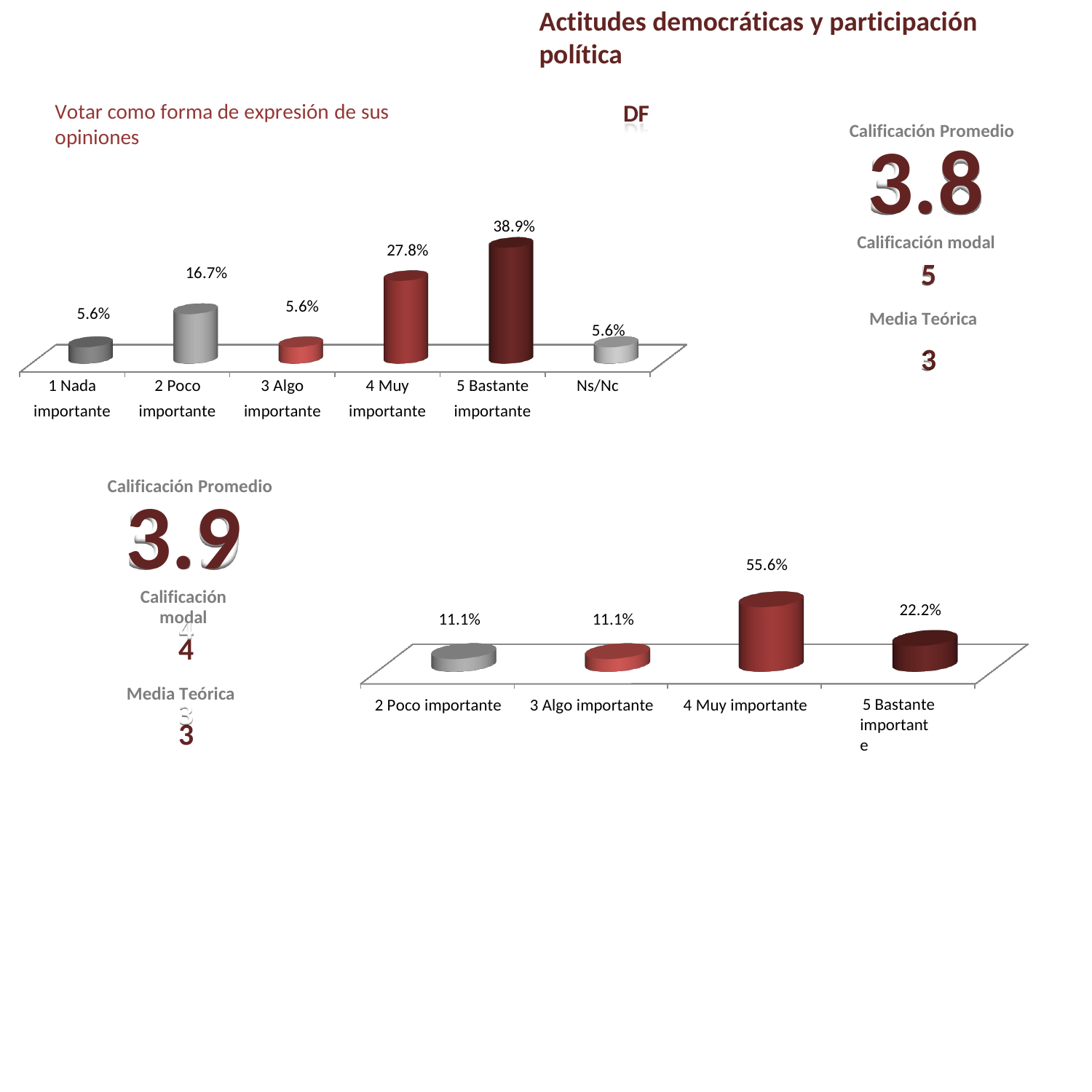

Actitudes democráticas y participación política
DF
Votar como forma de expresión de sus opiniones

Calificación Promedio
3.8
Calificación modal
5

Media Teórica

3
38.9%

27.8%

16.7%
5.6%
5.6%
5.6%

| 1 Nada | 2 Poco | 3 Algo | 4 Muy | 5 Bastante | Ns/Nc |
| --- | --- | --- | --- | --- | --- |
| importante | importante | importante | importante | importante |  |

Calificación Promedio
3.9
Calificación modal
4

Media Teórica

3

55.6%
22.2%

11.1%
11.1%

5 Bastante importante
2 Poco importante
3 Algo importante
4 Muy importante